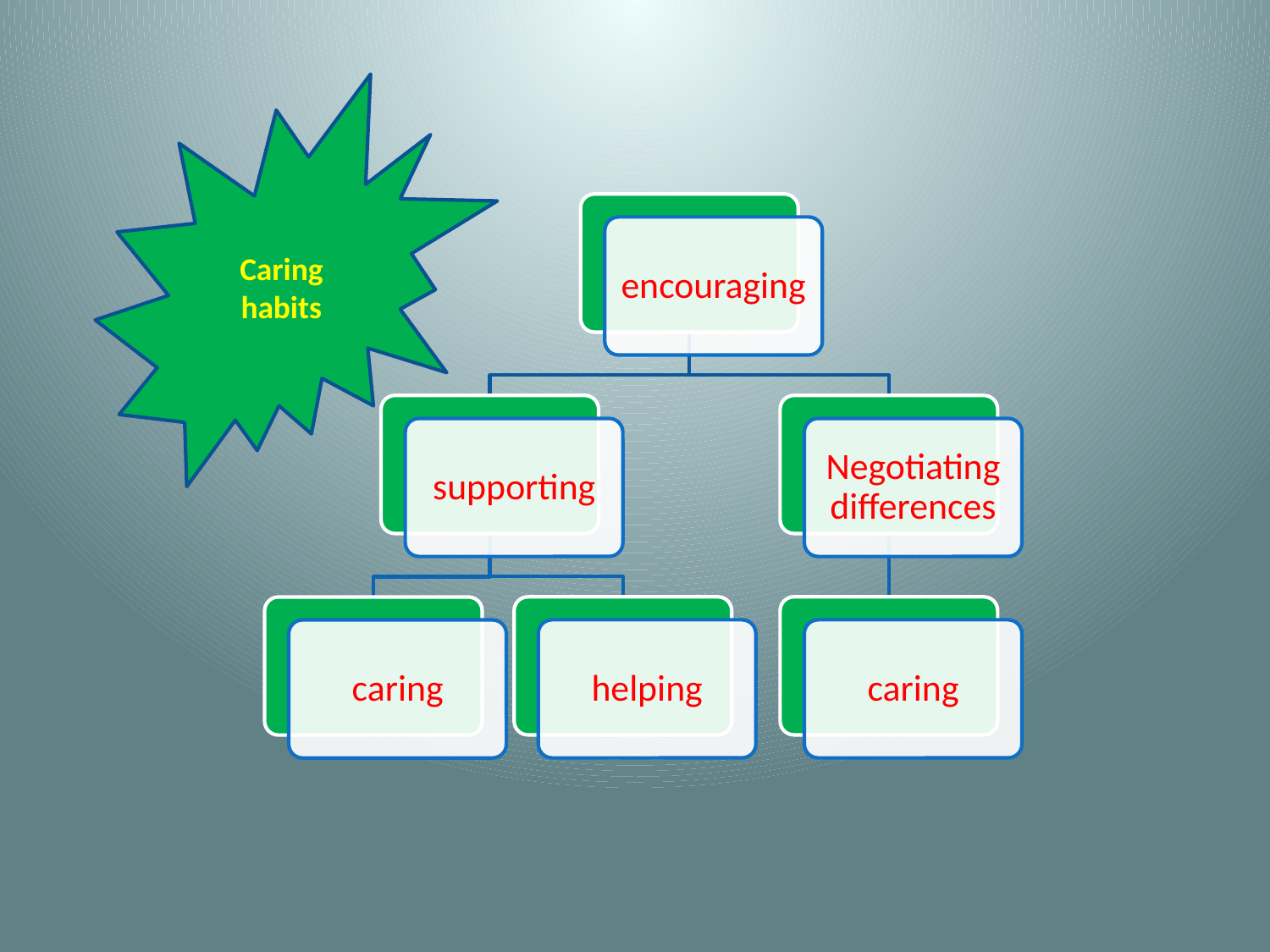

Caring habits
encouraging
supporting
caring
helping
Negotiating differences
caring